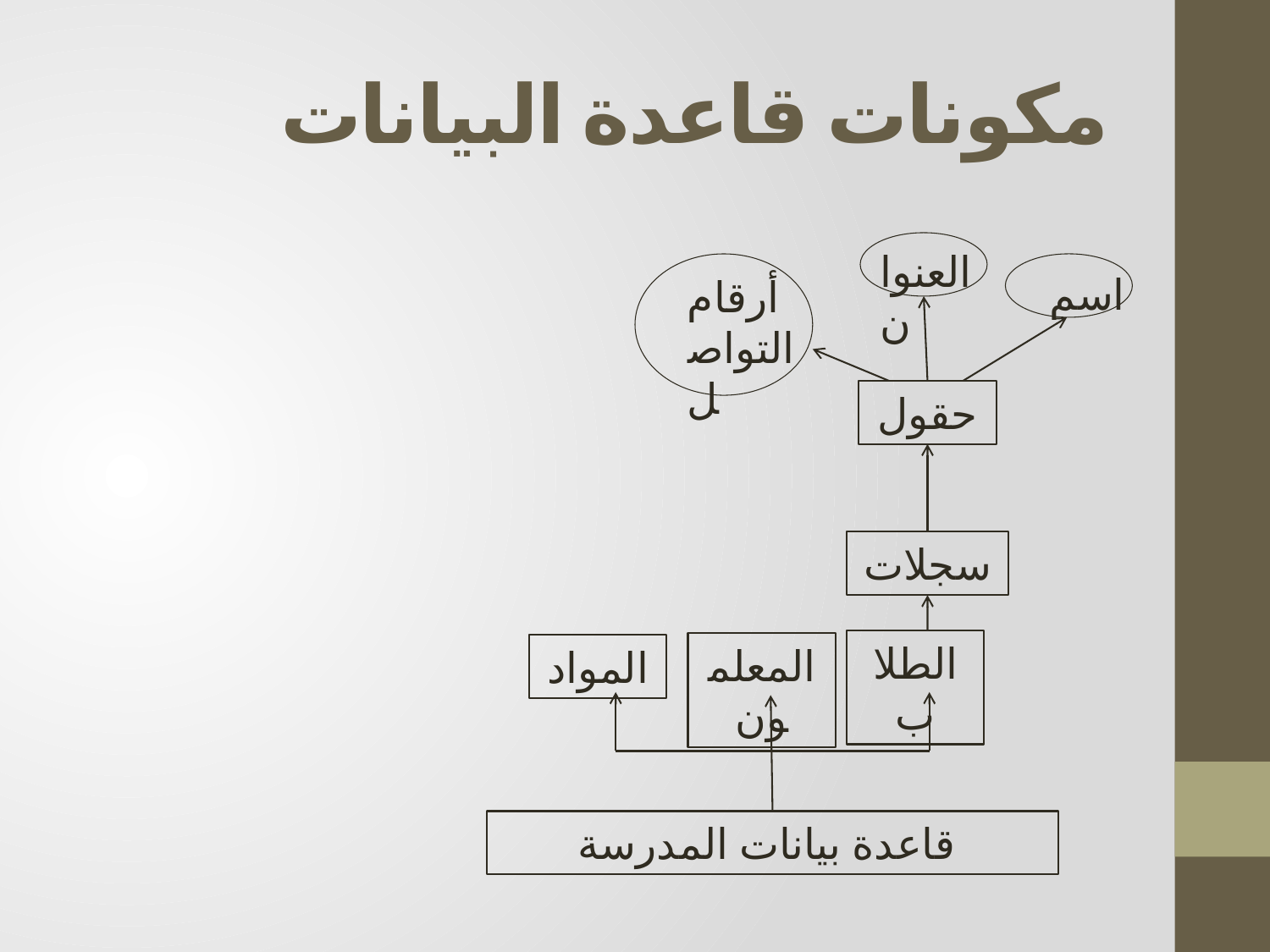

مكونات قاعدة البيانات

العنوان

اسم
أرقام التواصل
حقول
سجلات
الطلاب
المعلمون
المواد
قاعدة بيانات المدرسة